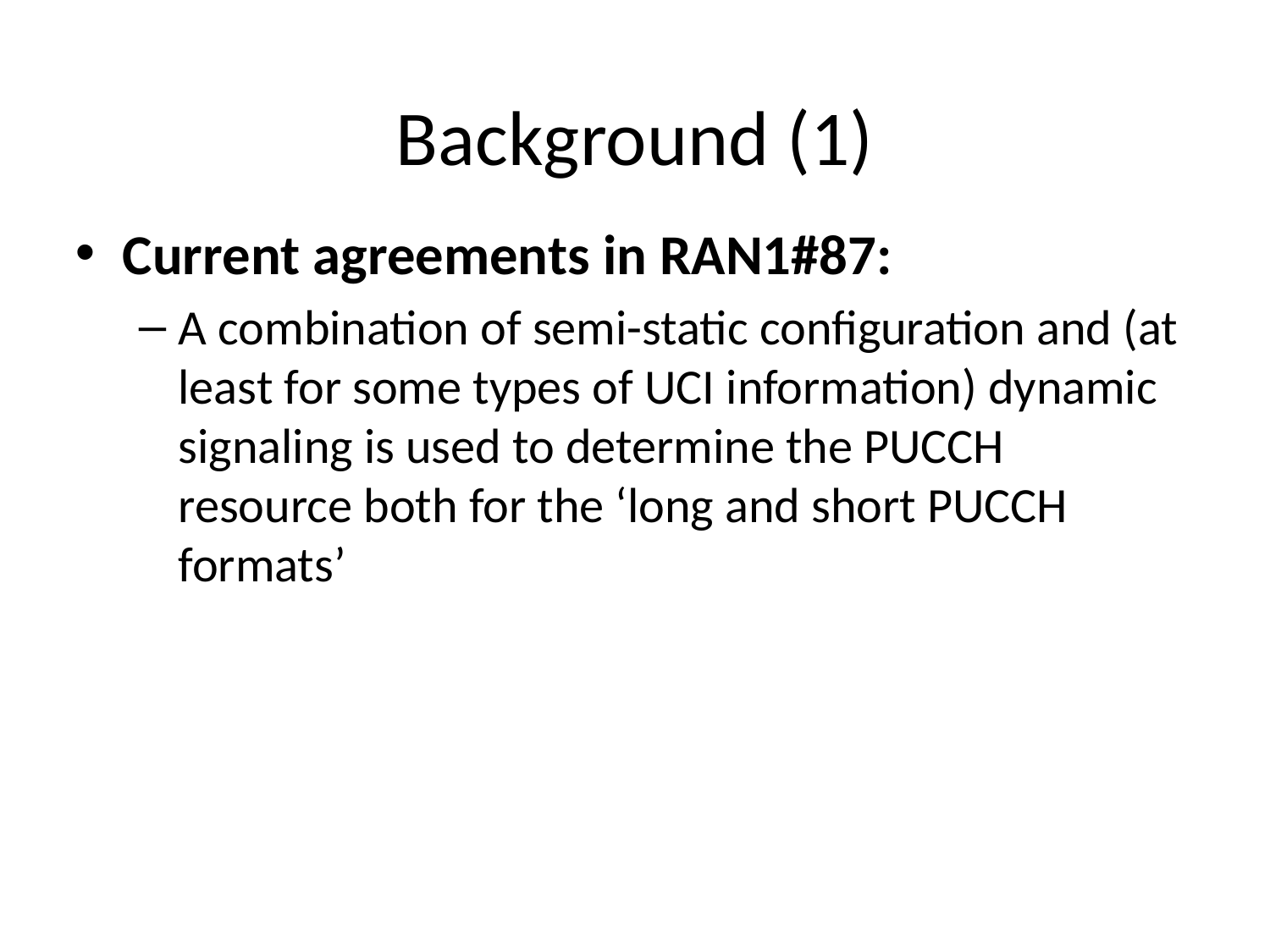

# Background (1)
Current agreements in RAN1#87:
A combination of semi-static configuration and (at least for some types of UCI information) dynamic signaling is used to determine the PUCCH resource both for the ‘long and short PUCCH formats’